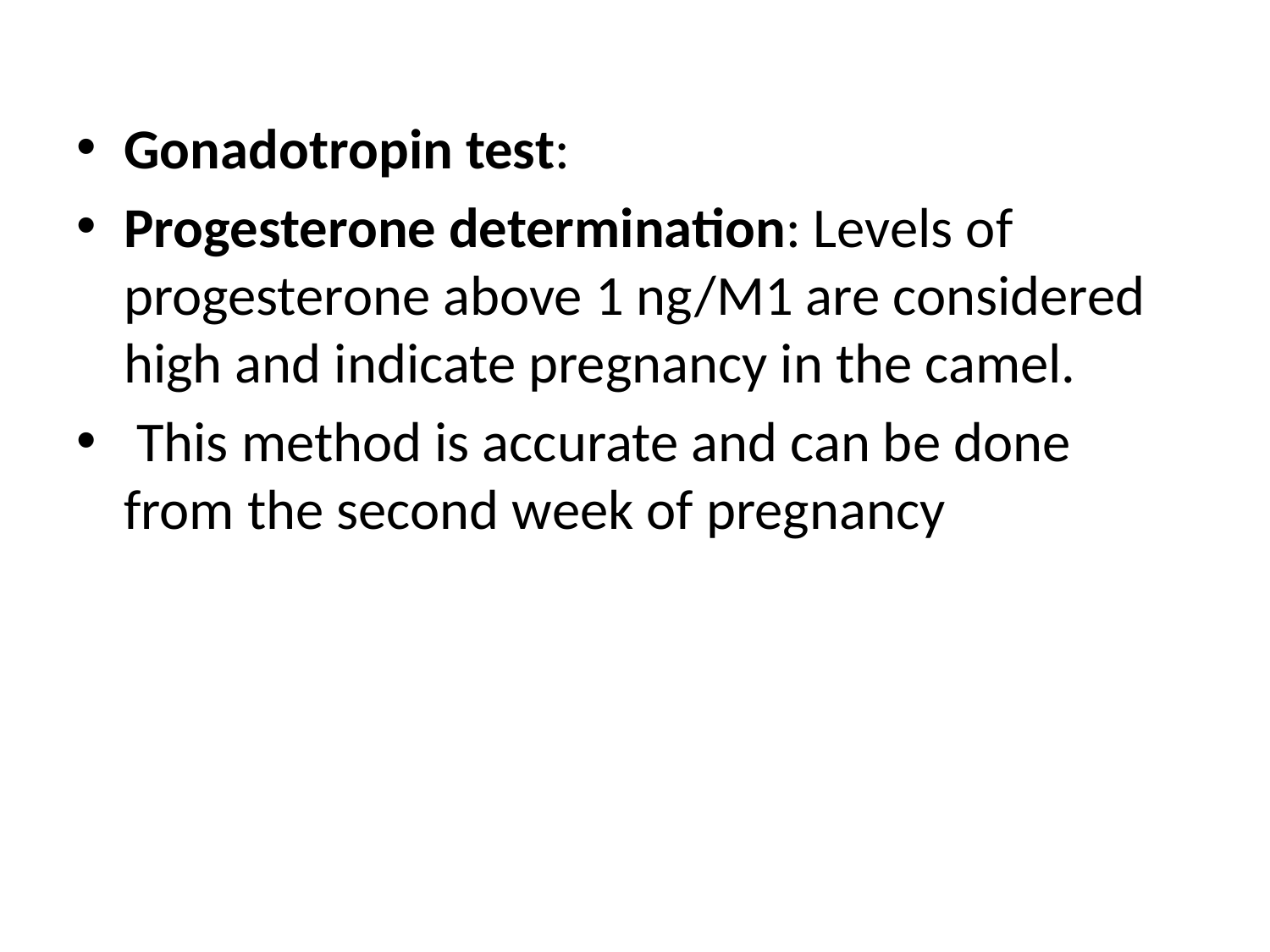

Gonadotropin test:
Progesterone determination: Levels of progesterone above 1 ng/M1 are considered high and indicate pregnancy in the camel.
 This method is accurate and can be done from the second week of pregnancy